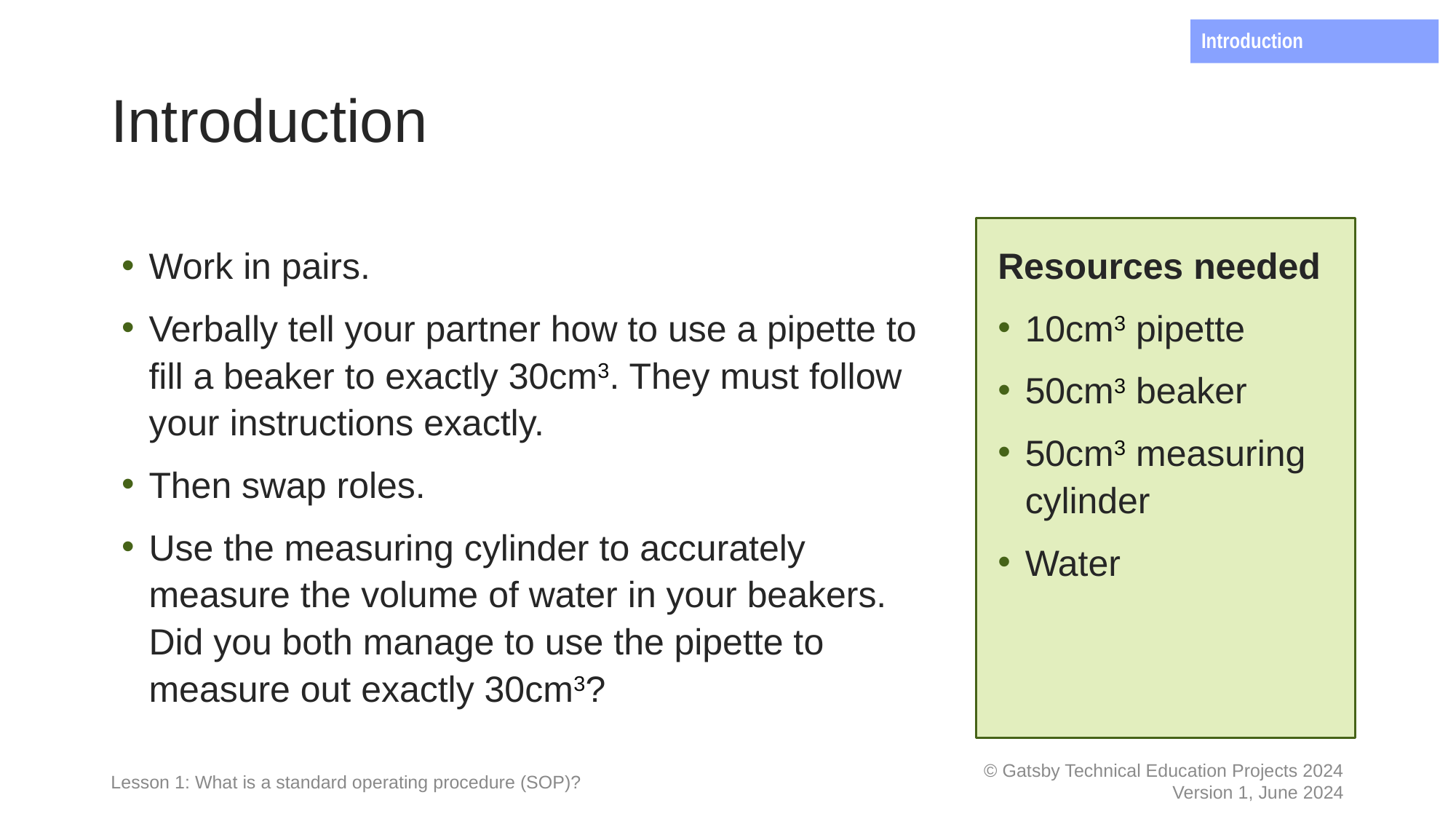

Introduction
# Introduction
Work in pairs.
Verbally tell your partner how to use a pipette to fill a beaker to exactly 30cm3. They must follow your instructions exactly.
Then swap roles.
Use the measuring cylinder to accurately measure the volume of water in your beakers. Did you both manage to use the pipette to measure out exactly 30cm3?
Resources needed
10cm3 pipette
50cm3 beaker
50cm3 measuring cylinder
Water
Lesson 1: What is a standard operating procedure (SOP)?